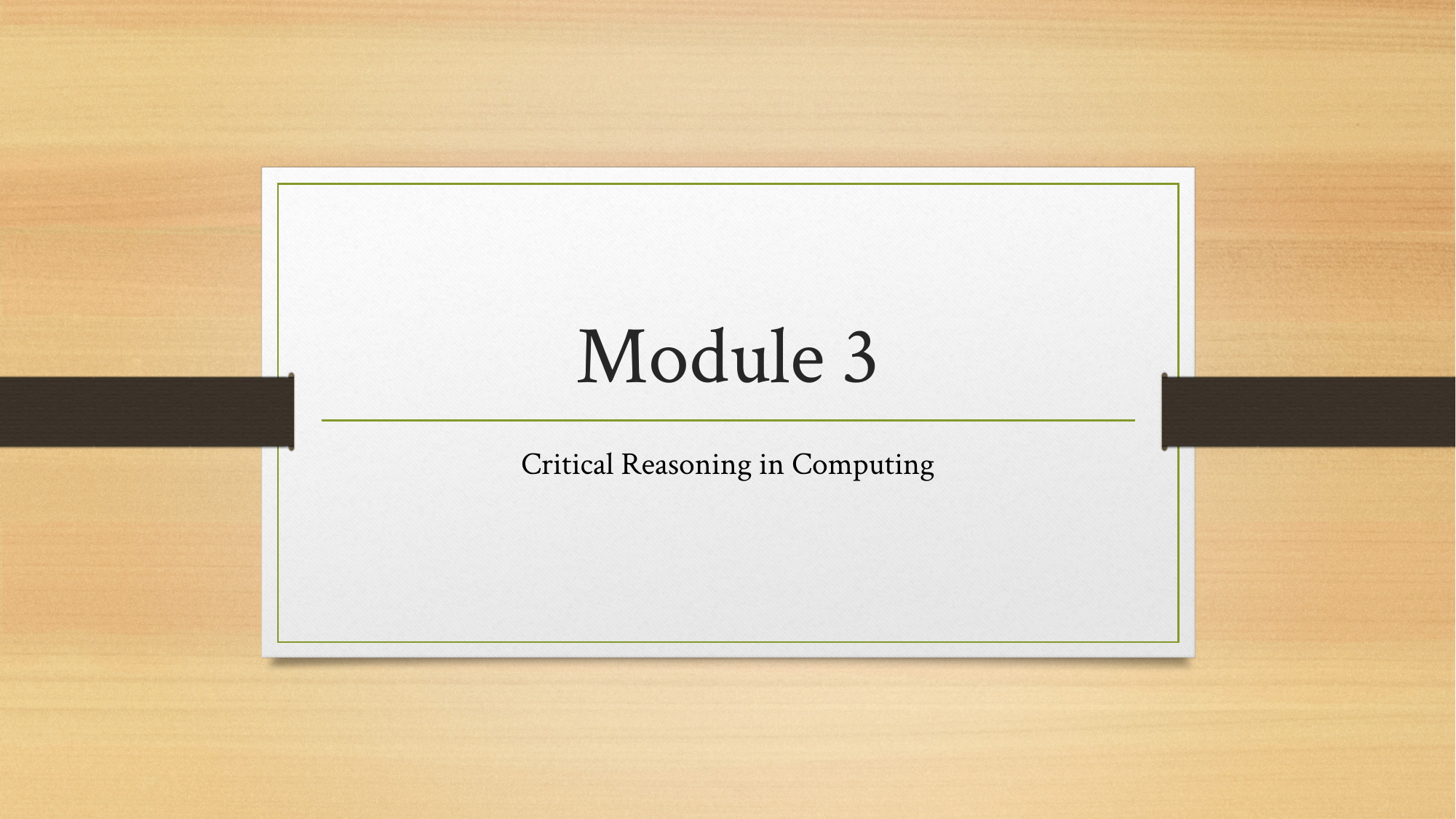

# Module 3
Critical Reasoning in Computing